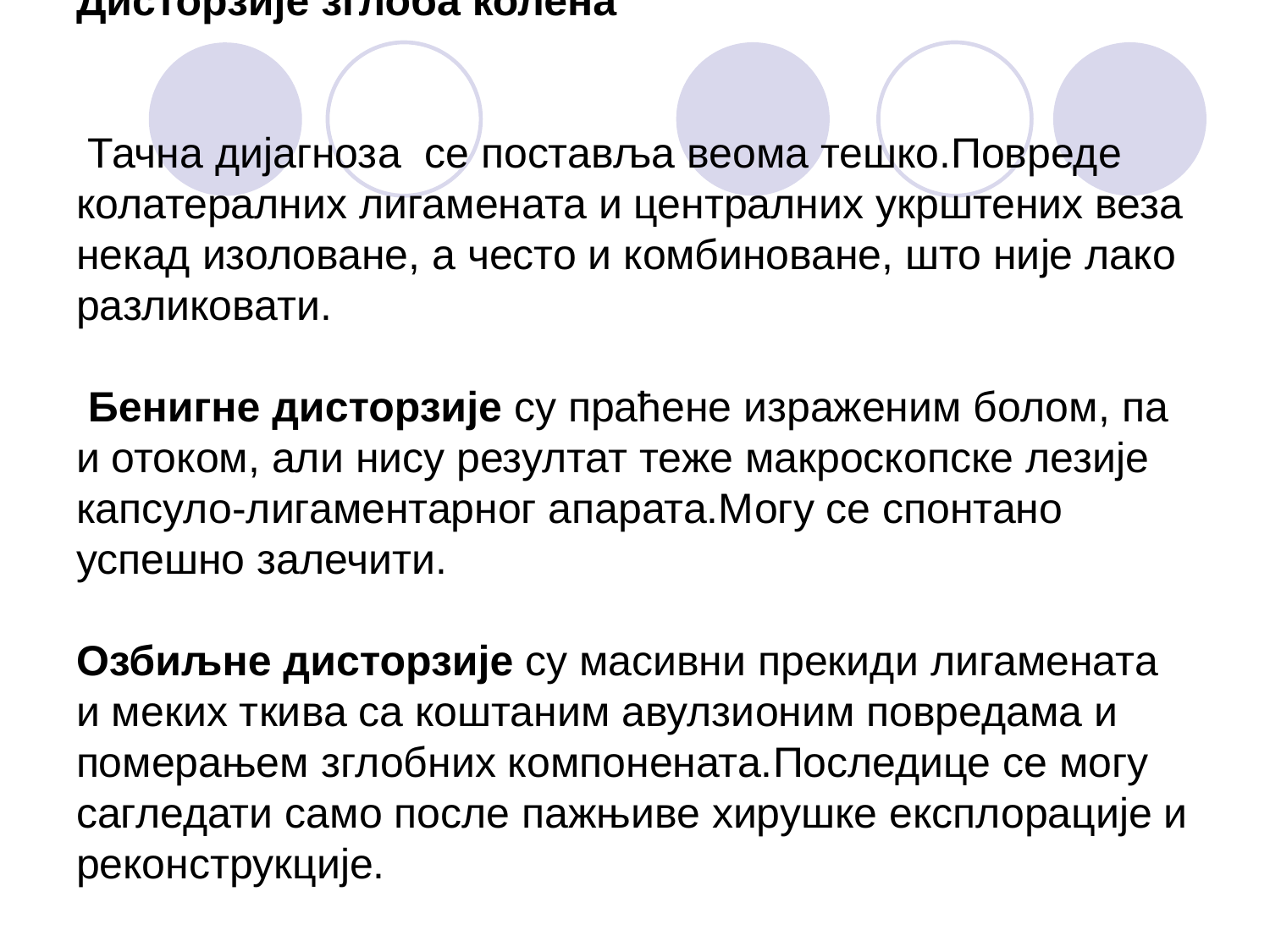

# Дисторзије зглоба колена Тачна дијагноза  се поставља веома тешко.Повреде колатералних лигамената и централних укрштених веза некад изоловане, а често и комбиноване, што није лако разликовати. Бенигне дисторзије су праћене израженим болом, па и отоком, али нису резултат теже макроскопске лезије капсуло-лигаментарног апарата.Могу се спонтано успешно залечити. Озбиљне дисторзије су масивни прекиди лигамената и меких ткива са коштаним авулзионим повредама и померањем зглобних компонената.Последице се могу сагледати само после пажњиве хирушке експлорације и реконструкције.